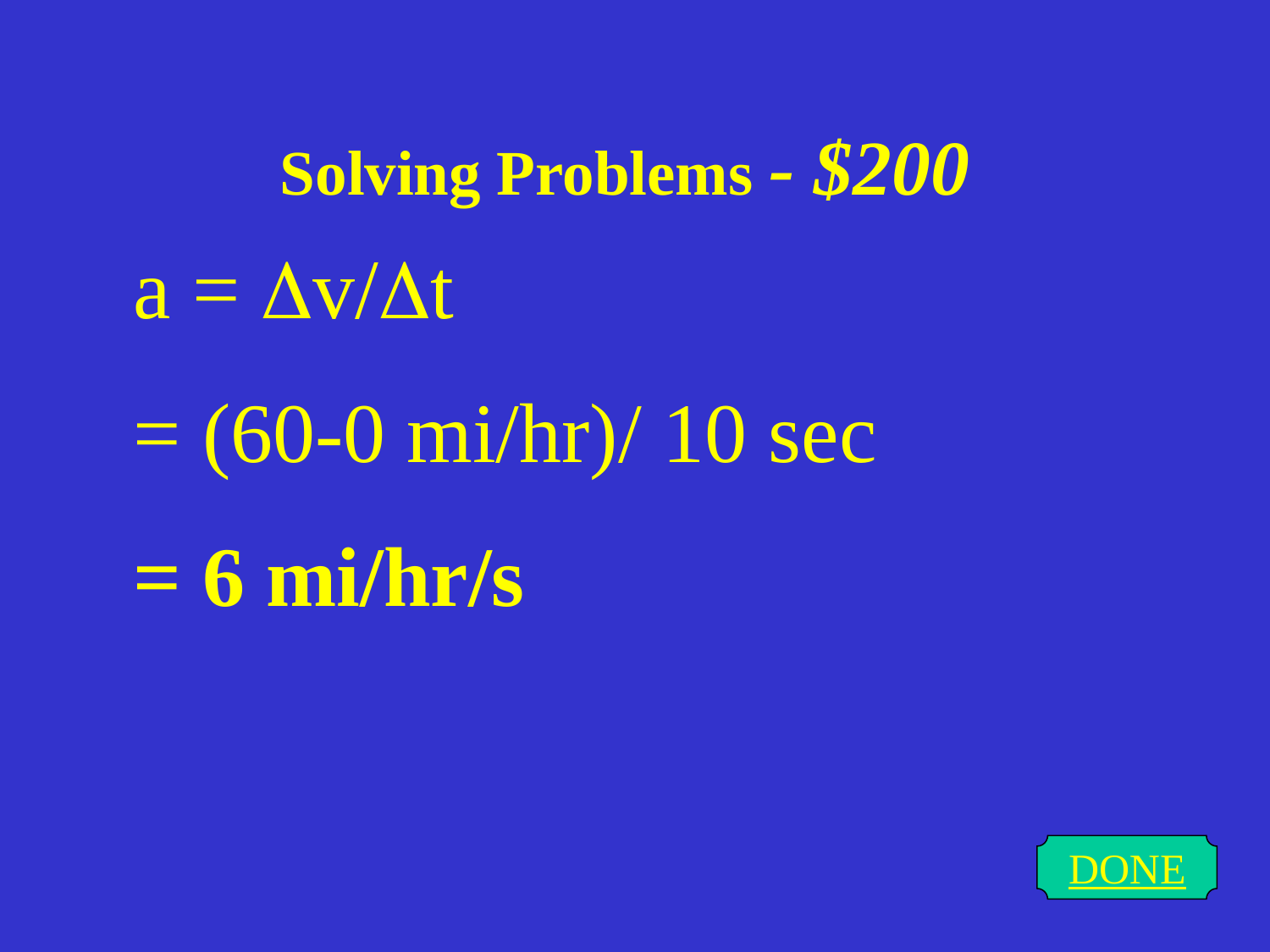

# Solving Problems - $200
a = Δv/Δt
= (60-0 mi/hr)/ 10 sec
= 6 mi/hr/s

DONE